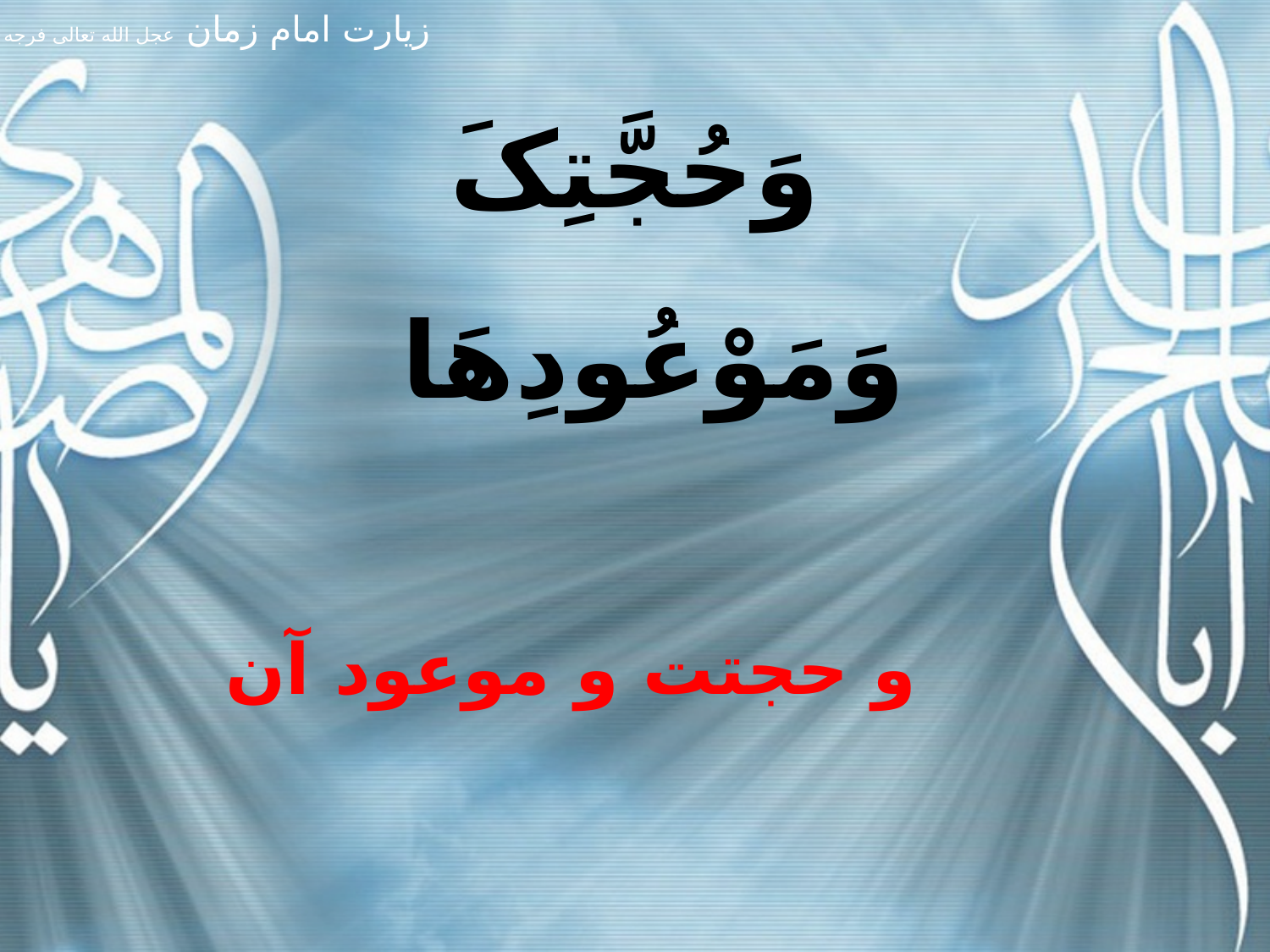

وَحُجَّتِکَ وَمَوْعُودِهَا
و حجتت و موعود آن